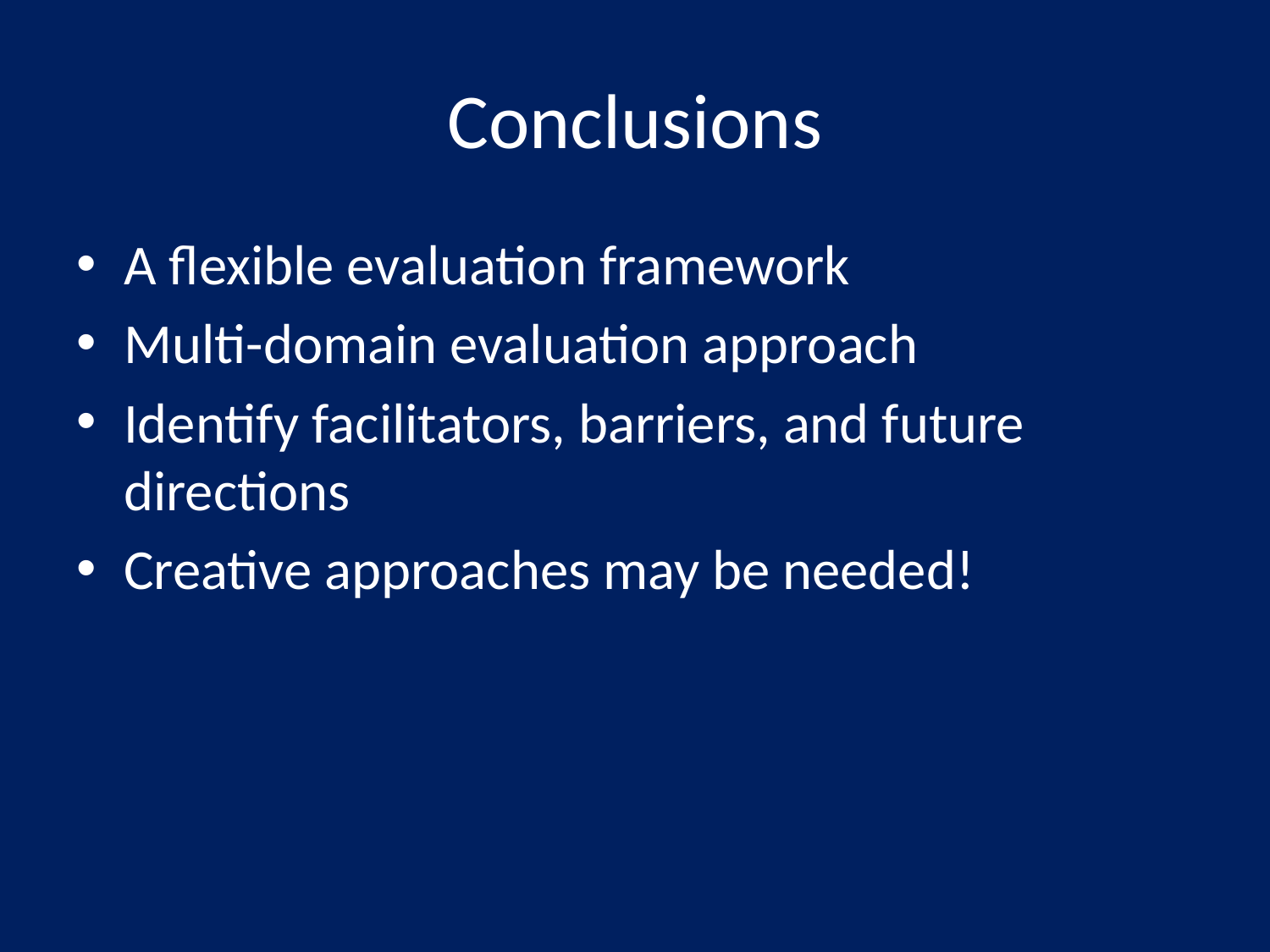

# Conclusions
A flexible evaluation framework
Multi-domain evaluation approach
Identify facilitators, barriers, and future directions
Creative approaches may be needed!